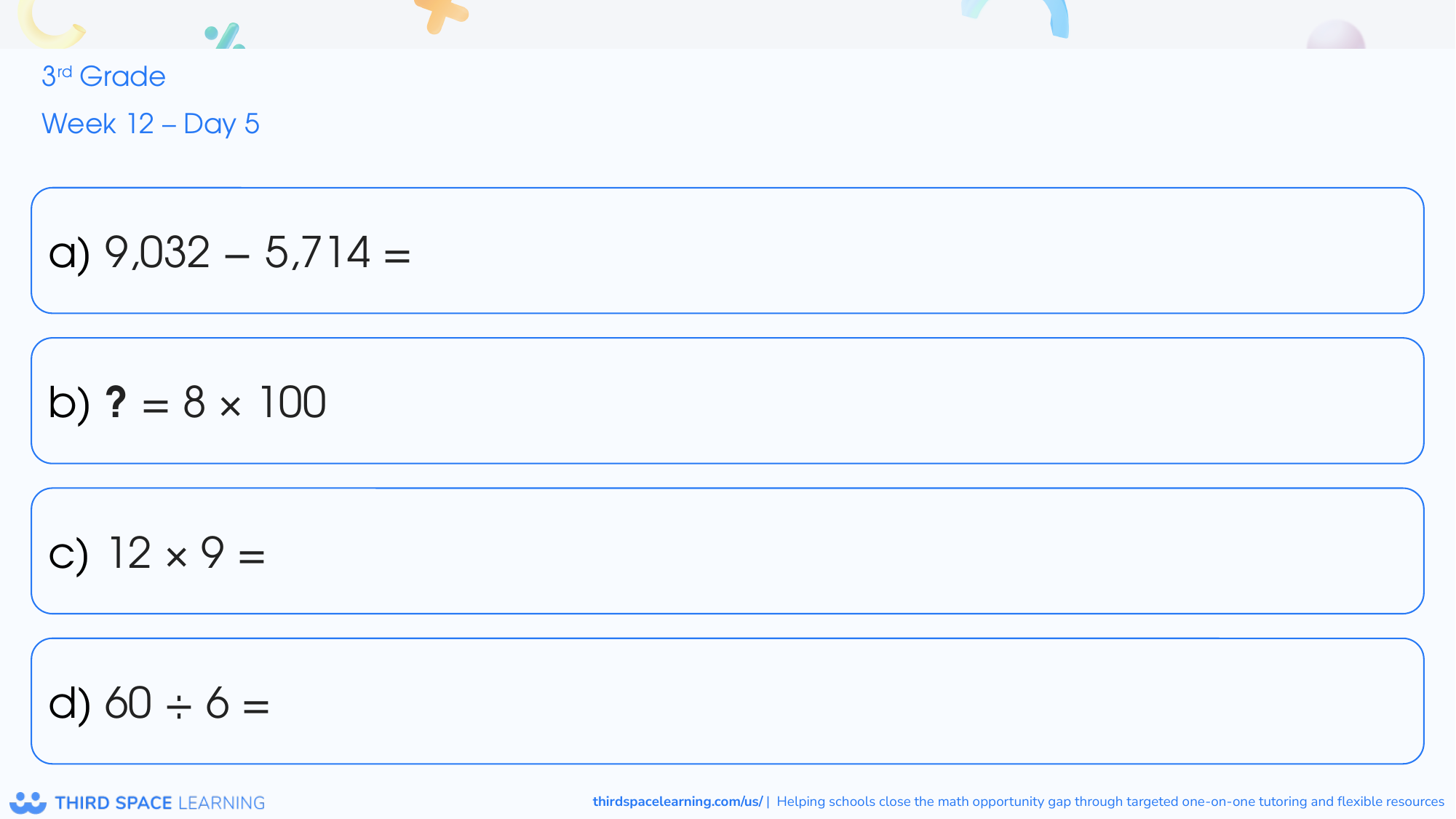

3rd Grade
Week 12 – Day 5
9,032 − 5,714 =
? = 8 × 100
12 × 9 =
60 ÷ 6 =